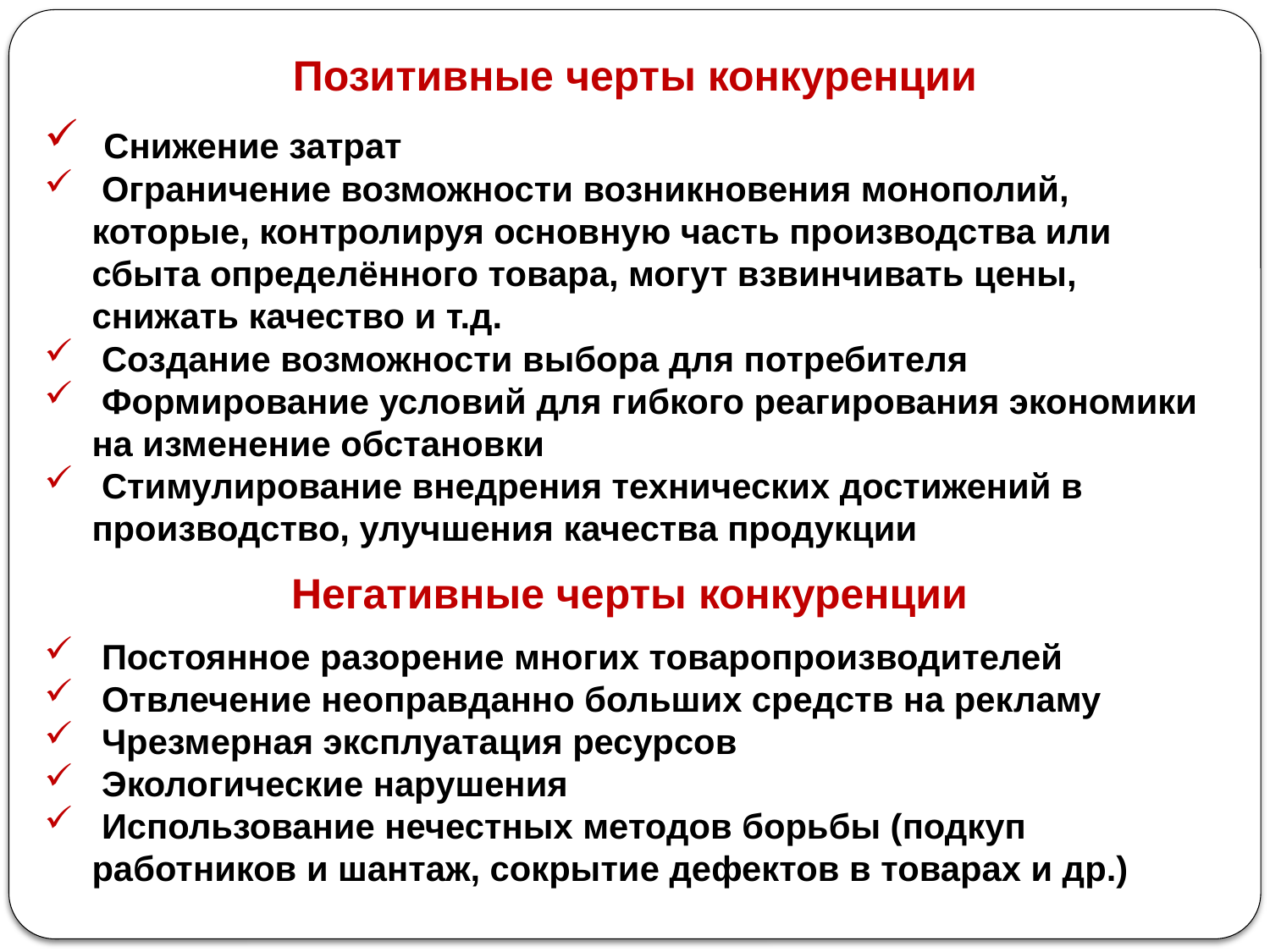

Позитивные черты конкуренции

 Снижение затрат
 Ограничение возможности возникновения монополий, которые, контролируя основную часть производства или сбыта определённого товара, могут взвинчивать цены, снижать качество и т.д.
 Создание возможности выбора для потребителя
 Формирование условий для гибкого реагирования экономики на изменение обстановки
 Стимулирование внедрения технических достижений в производство, улучшения качества продукции
Негативные черты конкуренции

 Постоянное разорение многих товаропроизводителей
 Отвлечение неоправданно больших средств на рекламу
 Чрезмерная эксплуатация ресурсов
 Экологические нарушения
 Использование нечестных методов борьбы (подкуп работников и шантаж, сокрытие дефектов в товарах и др.)